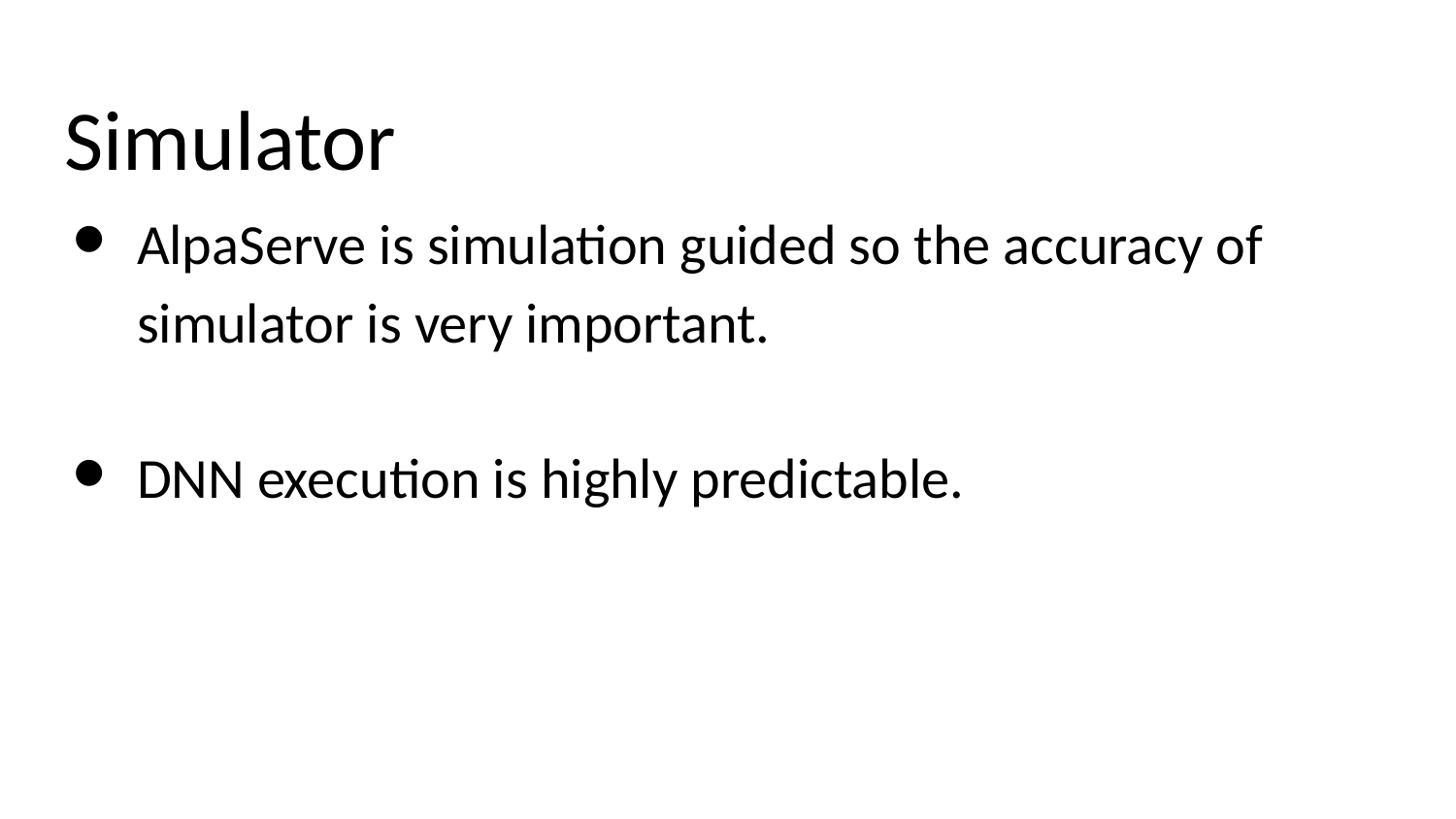

# Simulator
AlpaServe is simulation guided so the accuracy of simulator is very important.

DNN execution is highly predictable.